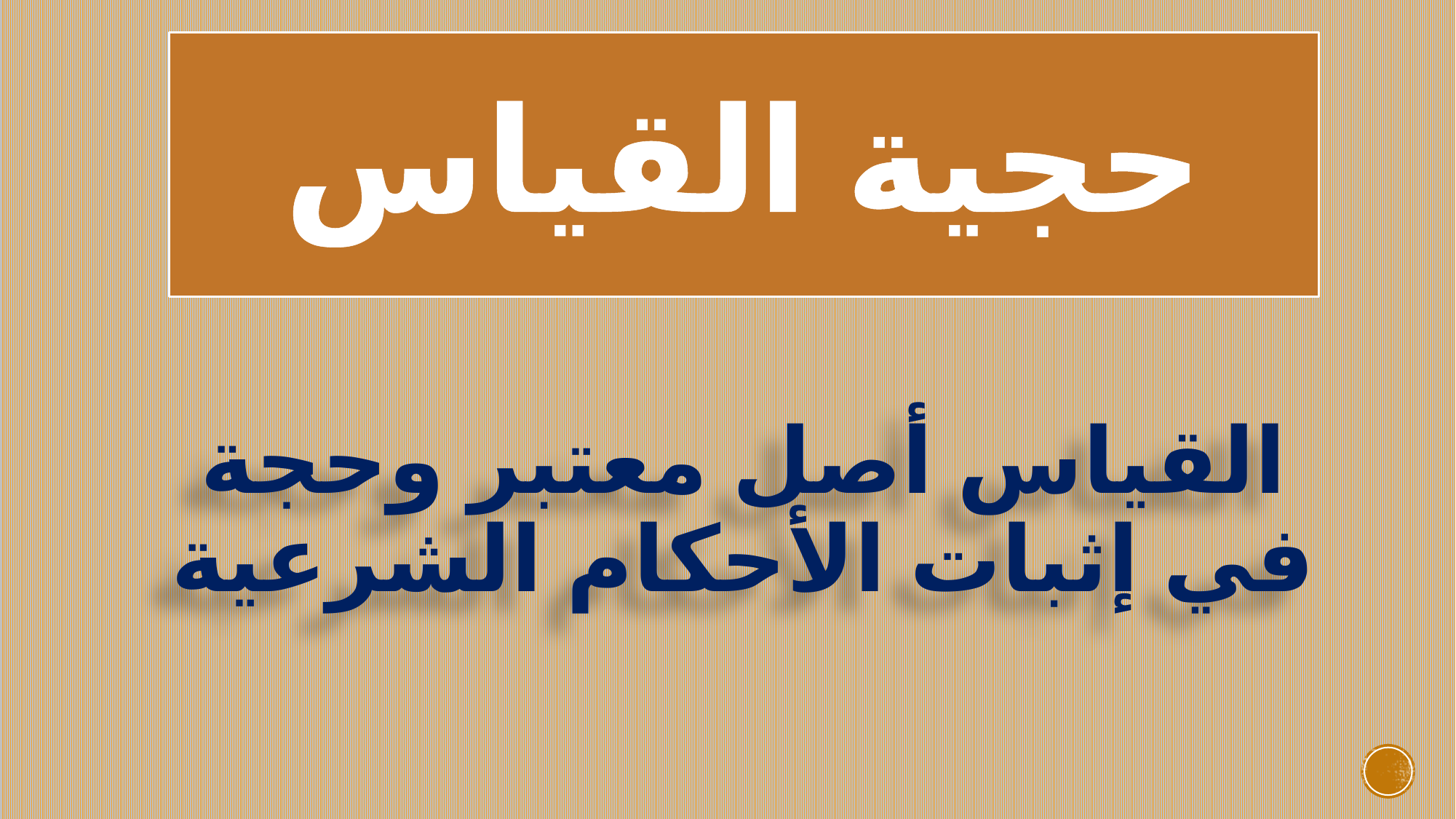

# حجية القياس

القياس أصل معتبر وحجة في إثبات الأحكام الشرعية